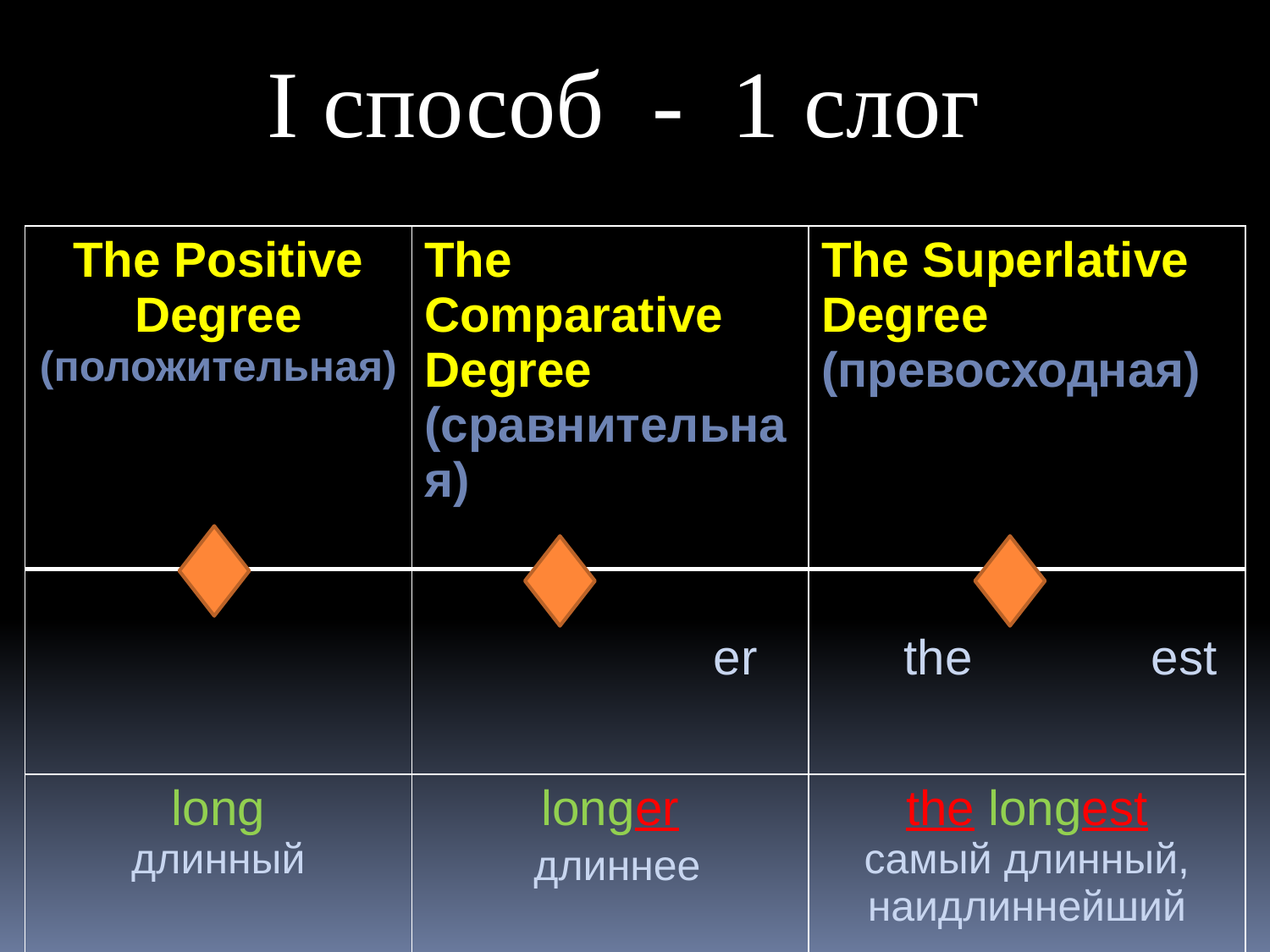

I способ  -  1 слог
| The Positive Degree (положительная) | The Comparative Degree (сравнительная) | The Superlative Degree (превосходная) |
| --- | --- | --- |
|  | er | The the est |
| long длинный | longer длиннее | the longest самый длинный, наидлиннейший |